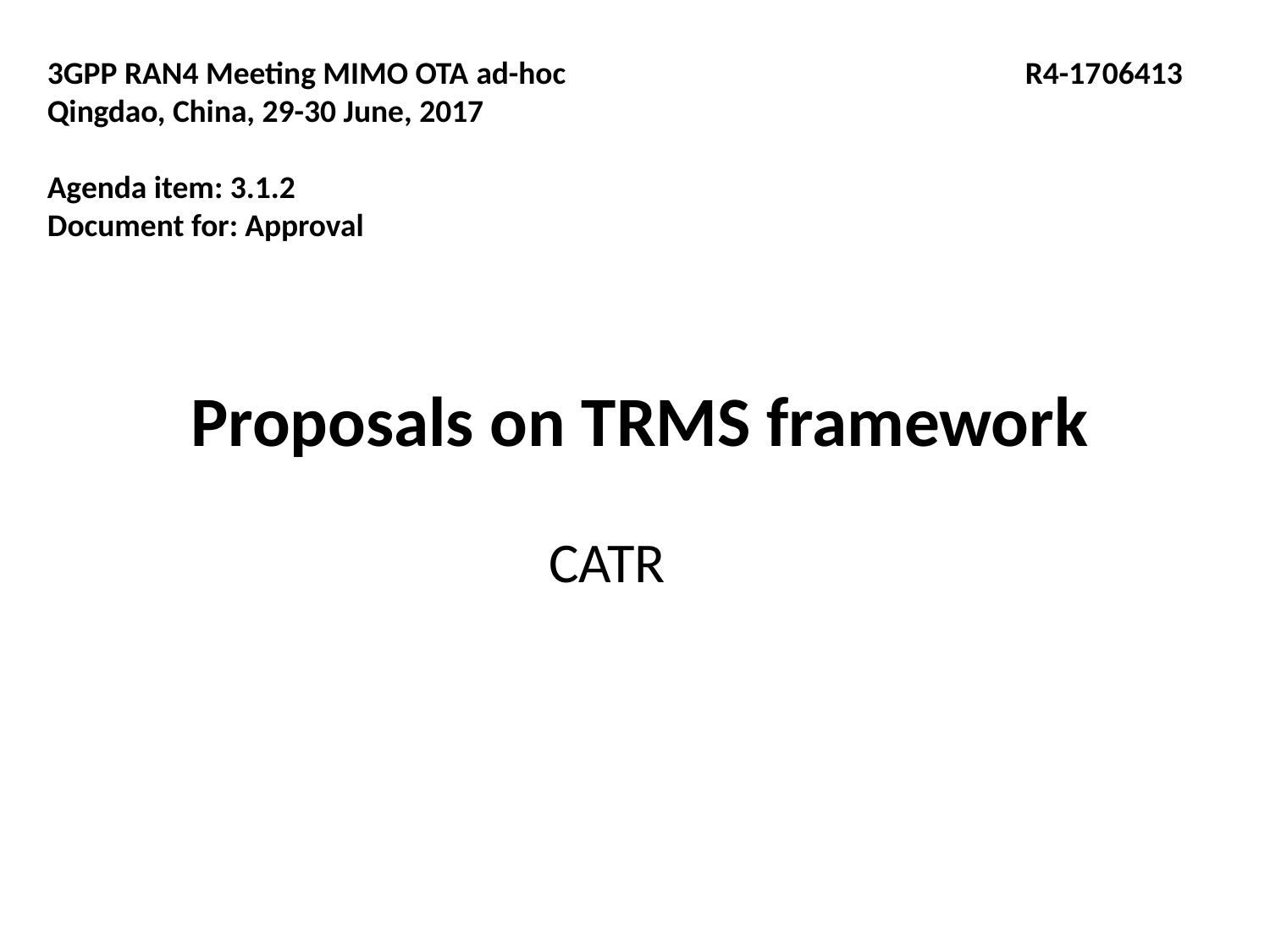

3GPP RAN4 Meeting MIMO OTA ad-hoc                                                                R4-1706413
Qingdao, China, 29-30 June, 2017

Agenda item: 3.1.2
Document for: Approval

# Proposals on TRMS framework
CATR